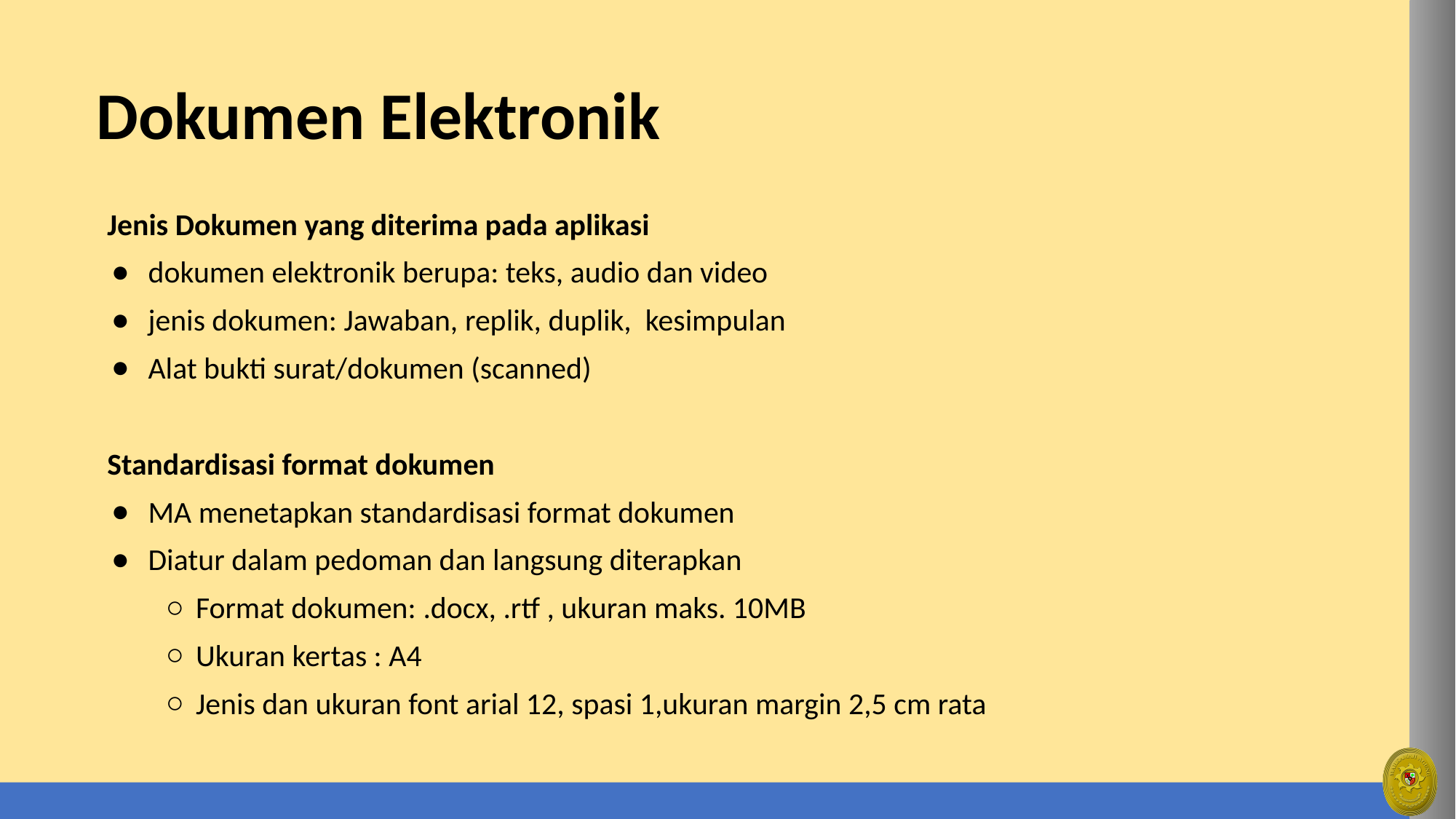

# Dokumen Elektronik
Jenis Dokumen yang diterima pada aplikasi
dokumen elektronik berupa: teks, audio dan video
jenis dokumen: Jawaban, replik, duplik,  kesimpulan
Alat bukti surat/dokumen (scanned)

Standardisasi format dokumen
MA menetapkan standardisasi format dokumen
Diatur dalam pedoman dan langsung diterapkan
Format dokumen: .docx, .rtf , ukuran maks. 10MB
Ukuran kertas : A4
Jenis dan ukuran font arial 12, spasi 1,ukuran margin 2,5 cm rata